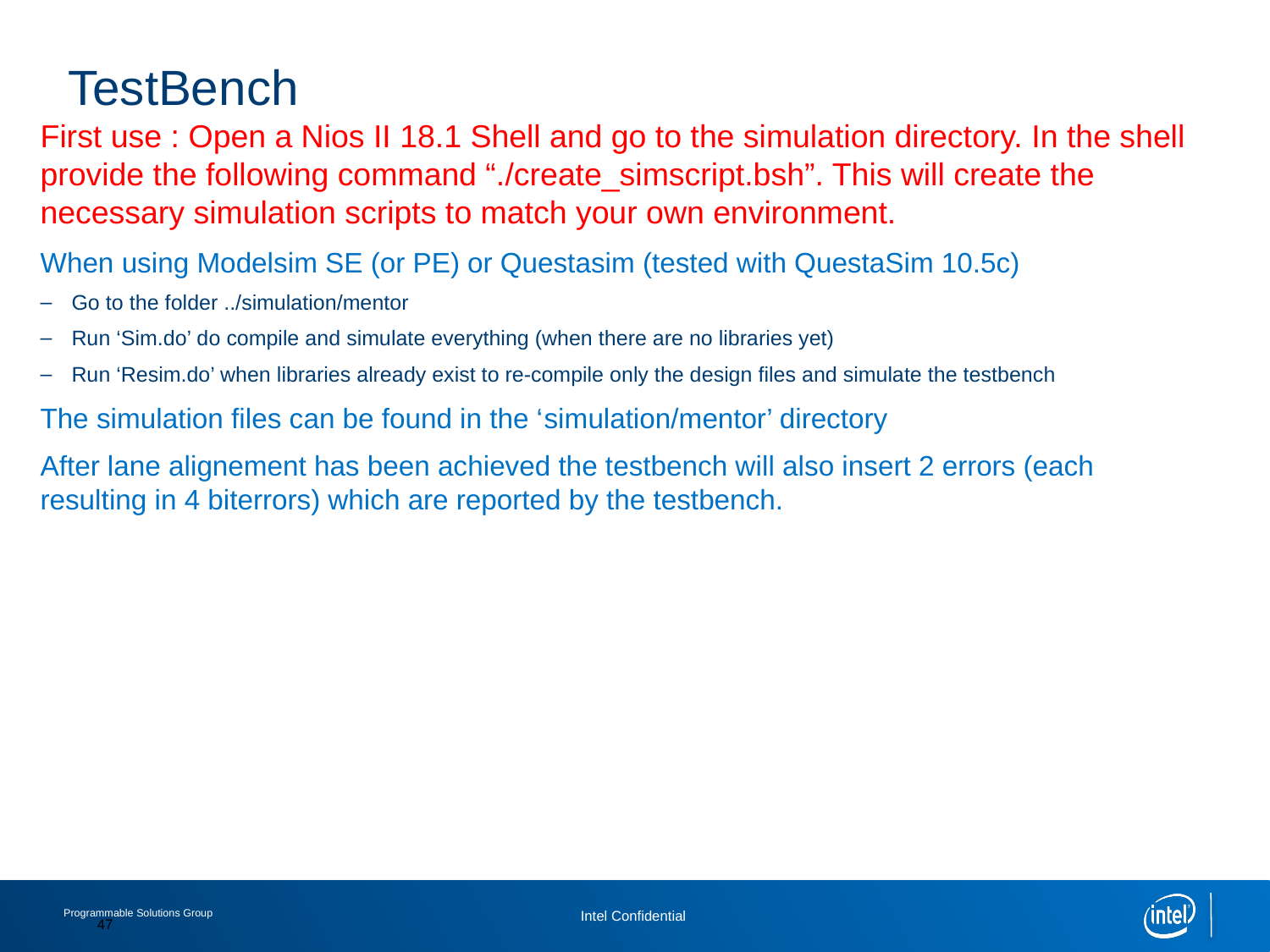

# TestBench
First use : Open a Nios II 18.1 Shell and go to the simulation directory. In the shell provide the following command “./create_simscript.bsh”. This will create the necessary simulation scripts to match your own environment.
When using Modelsim SE (or PE) or Questasim (tested with QuestaSim 10.5c)
Go to the folder ../simulation/mentor
Run ‘Sim.do’ do compile and simulate everything (when there are no libraries yet)
Run ‘Resim.do’ when libraries already exist to re-compile only the design files and simulate the testbench
The simulation files can be found in the ‘simulation/mentor’ directory
After lane alignement has been achieved the testbench will also insert 2 errors (each resulting in 4 biterrors) which are reported by the testbench.
47